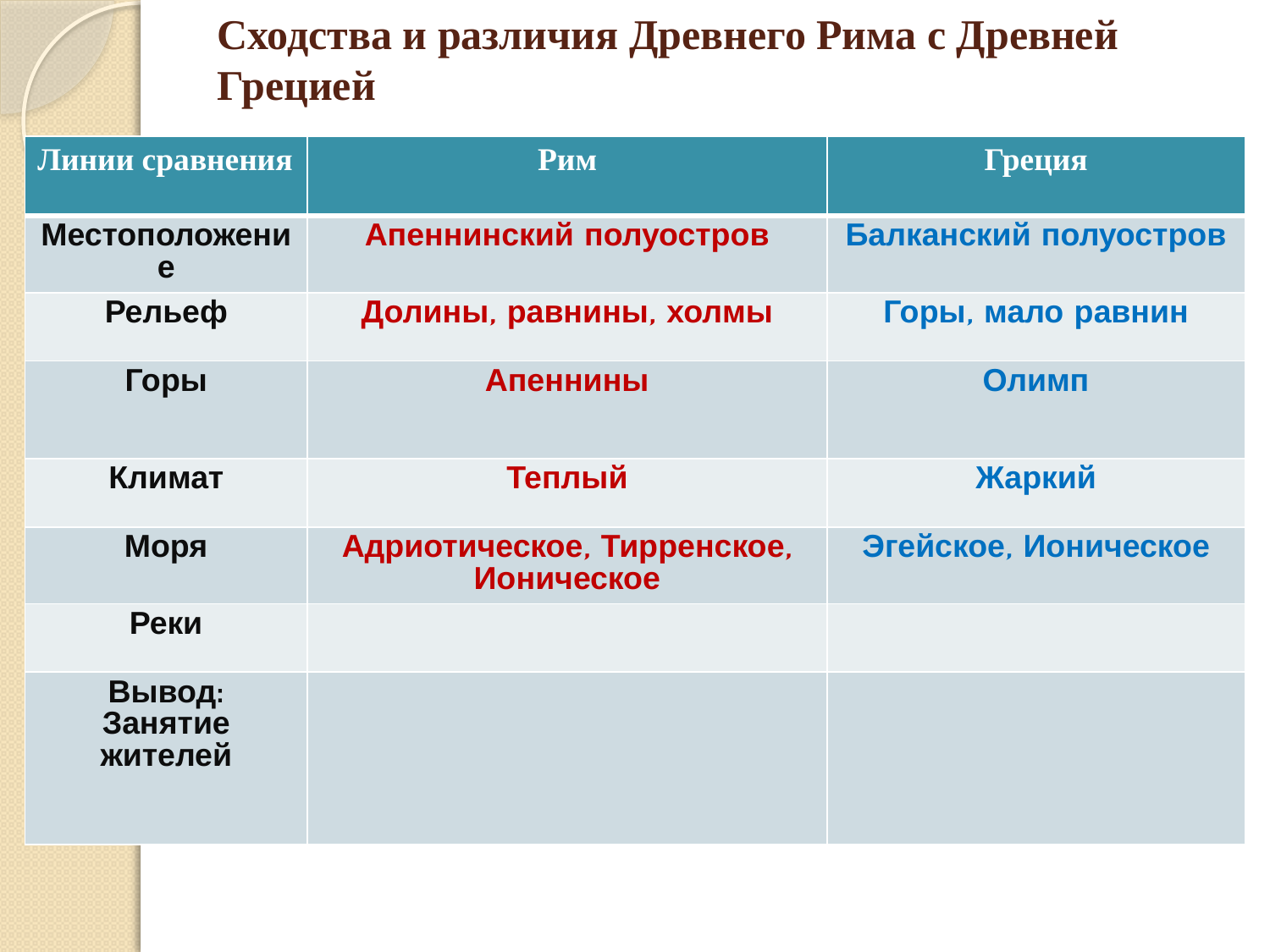

# Сходства и различия Древнего Рима с Древней Грецией
| Линии сравнения | Рим | Греция |
| --- | --- | --- |
| Местоположение | Апеннинский полуостров | Балканский полуостров |
| Рельеф | Долины, равнины, холмы | Горы, мало равнин |
| Горы | Апеннины | Олимп |
| Климат | Теплый | Жаркий |
| Моря | Адриотическое, Тирренское, Ионическое | Эгейское, Ионическое |
| Реки |  |  |
| Вывод: Занятие жителей |  |  |